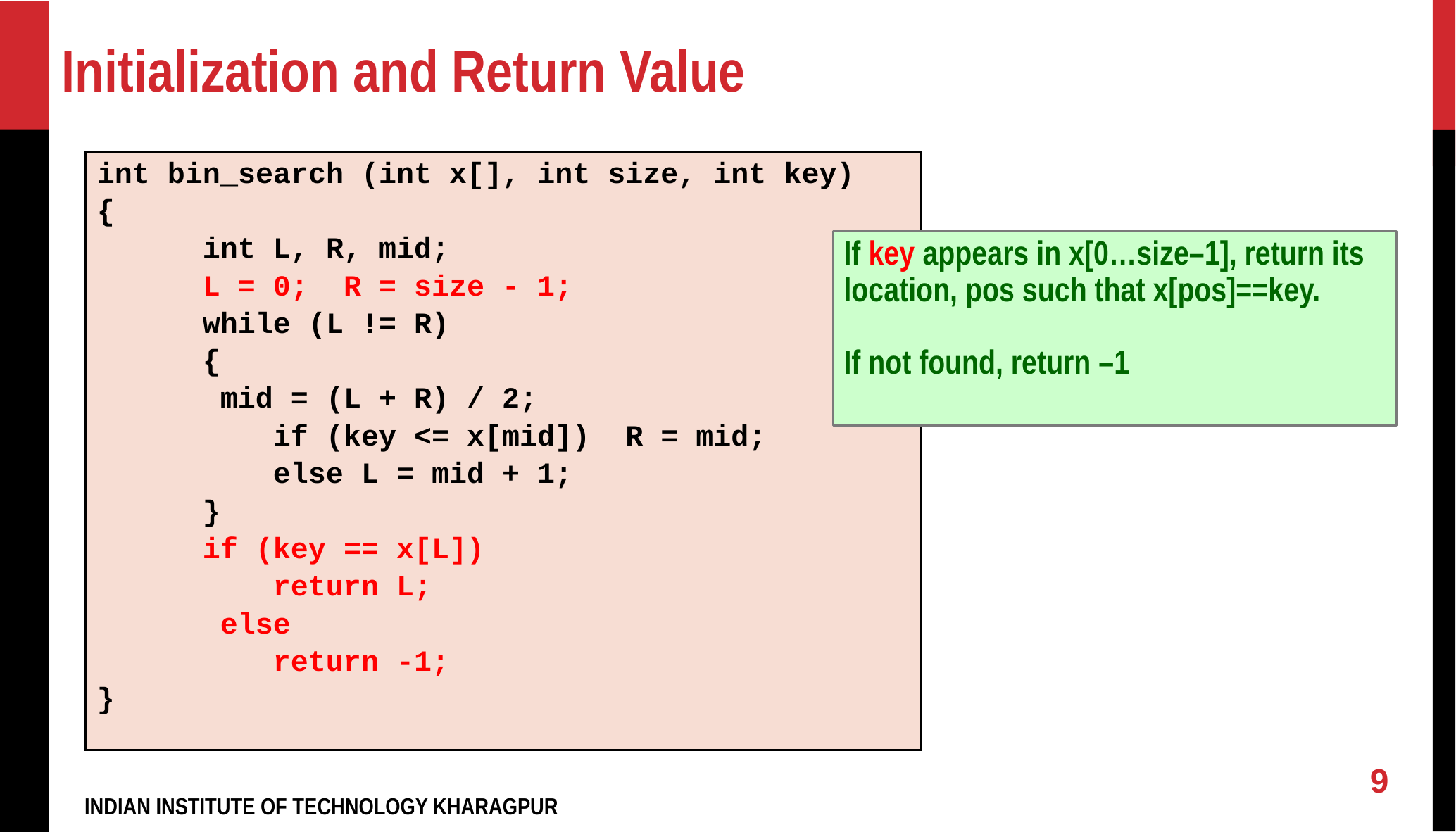

# Initialization and Return Value
int bin_search (int x[], int size, int key)
{
	int L, R, mid;
	L = 0;  R = size - 1;
	while (L != R)
  	{
     	 mid = (L + R) / 2;
	    if (key <= x[mid])  R = mid;
	    else L = mid + 1;
	}
	if (key == x[L])
          return L;
       else
          return -1;
}
If key appears in x[0…size–1], return its location, pos such that x[pos]==key.

If not found, return –1

9
INDIAN INSTITUTE OF TECHNOLOGY KHARAGPUR